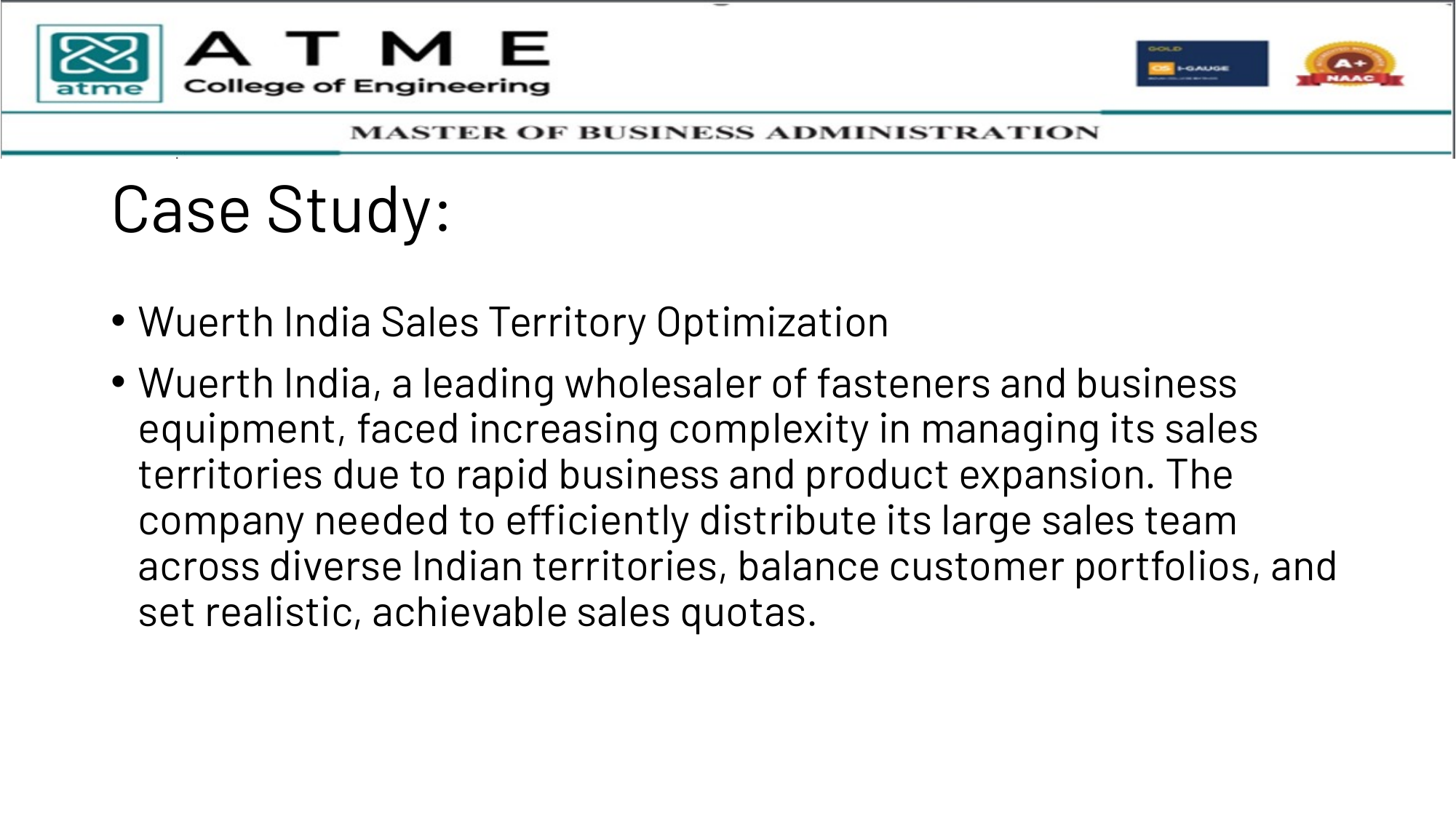

# Case Study:
Wuerth India Sales Territory Optimization
Wuerth India, a leading wholesaler of fasteners and business equipment, faced increasing complexity in managing its sales territories due to rapid business and product expansion. The company needed to efficiently distribute its large sales team across diverse Indian territories, balance customer portfolios, and set realistic, achievable sales quotas.